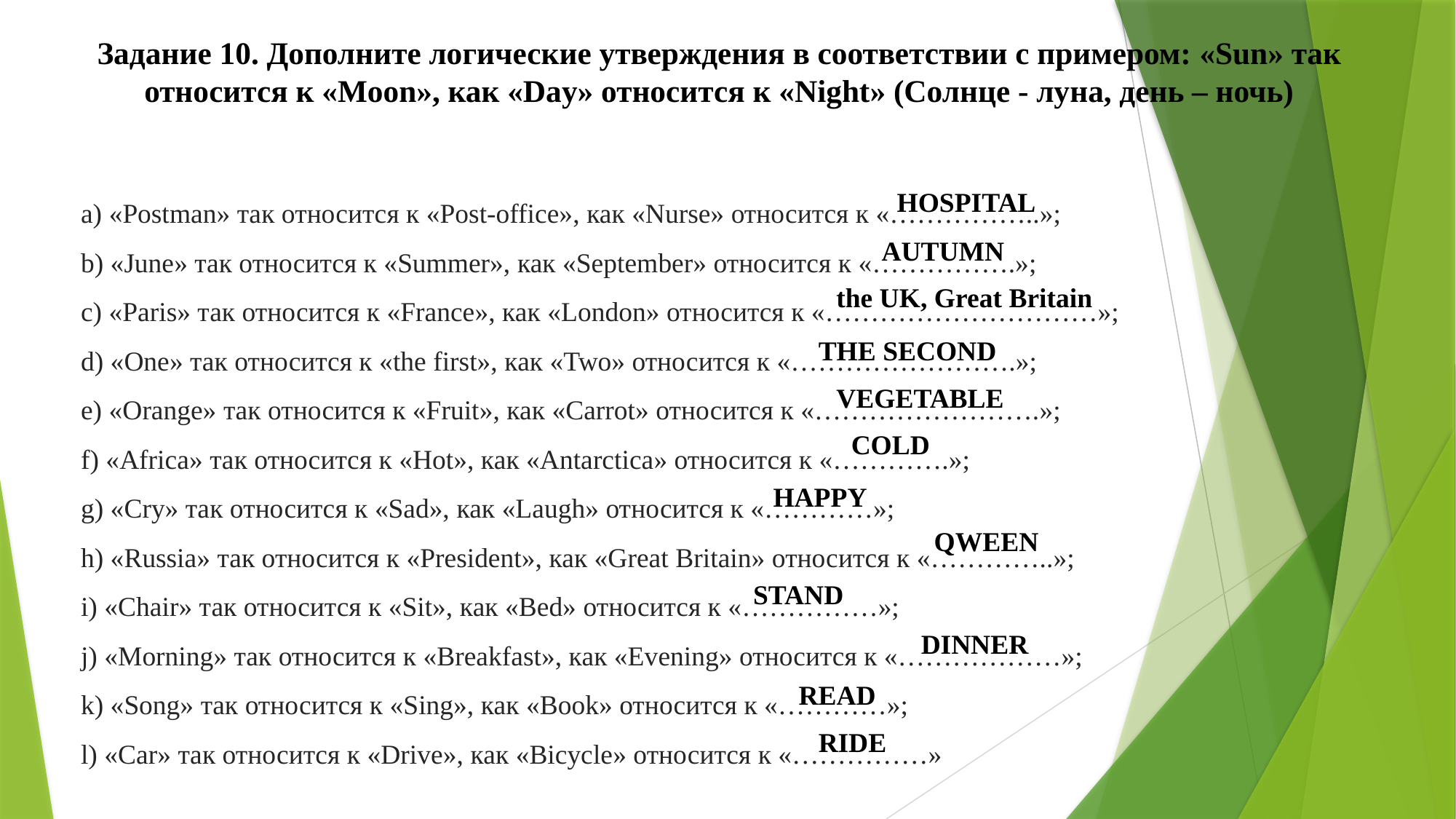

# Задание 10. Дополните логические утверждения в соответствии с примером: «Sun» так относится к «Moon», как «Day» относится к «Night» (Солнце - луна, день – ночь)
a) «Postman» так относится к «Post-office», как «Nurse» относится к «……………..»;
b) «June» так относится к «Summer», как «September» относится к «…………….»;
с) «Paris» так относится к «France», как «London» относится к «…………………………»;
d) «One» так относится к «the first», как «Two» относится к «…………………….»;
e) «Orange» так относится к «Fruit», как «Carrot» относится к «…………………….»;
f) «Africa» так относится к «Hot», как «Antarctica» относится к «………….»;
g) «Cry» так относится к «Sad», как «Laugh» относится к «…………»;
h) «Russia» так относится к «President», как «Great Britain» относится к «…………..»;
i) «Chair» так относится к «Sit», как «Bed» относится к «……………»;
j) «Morning» так относится к «Breakfast», как «Evening» относится к «………………»;
k) «Song» так относится к «Sing», как «Book» относится к «…………»;
l) «Car» так относится к «Drive», как «Bicycle» относится к «……………»
HOSPITAL
AUTUMN
the UK, Great Britain
THE SECOND
VEGETABLE
COLD
HAPPY
QWEEN
STAND
DINNER
READ
RIDE